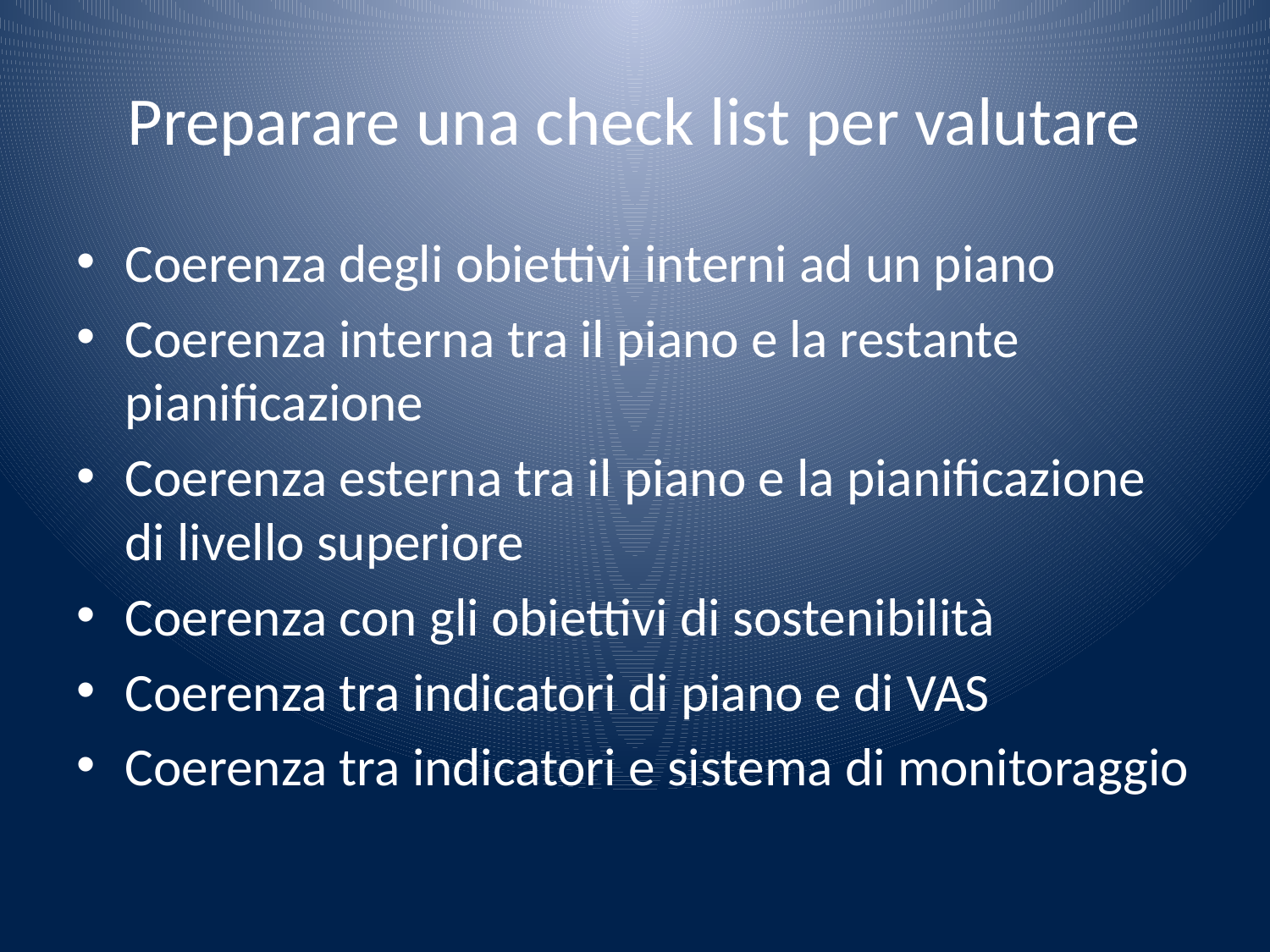

# Preparare una check list per valutare
Coerenza degli obiettivi interni ad un piano
Coerenza interna tra il piano e la restante pianificazione
Coerenza esterna tra il piano e la pianificazione di livello superiore
Coerenza con gli obiettivi di sostenibilità
Coerenza tra indicatori di piano e di VAS
Coerenza tra indicatori e sistema di monitoraggio